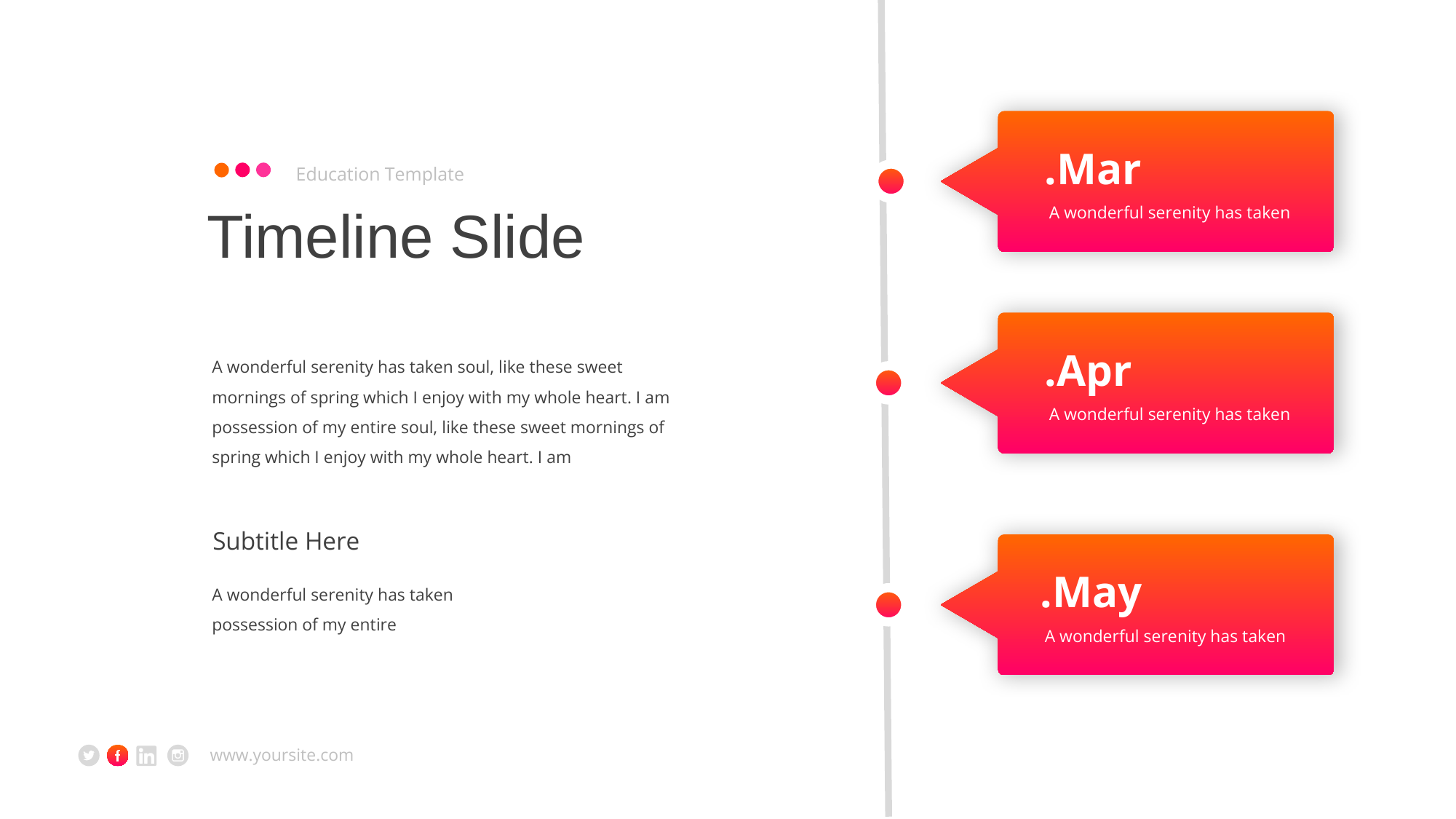

.Mar
Education Template

A wonderful serenity has taken
Timeline Slide

.Apr
A wonderful serenity has taken soul, like these sweet mornings of spring which I enjoy with my whole heart. I am possession of my entire soul, like these sweet mornings of spring which I enjoy with my whole heart. I am

A wonderful serenity has taken
Subtitle Here

.May
A wonderful serenity has taken possession of my entire

A wonderful serenity has taken
www.yoursite.com